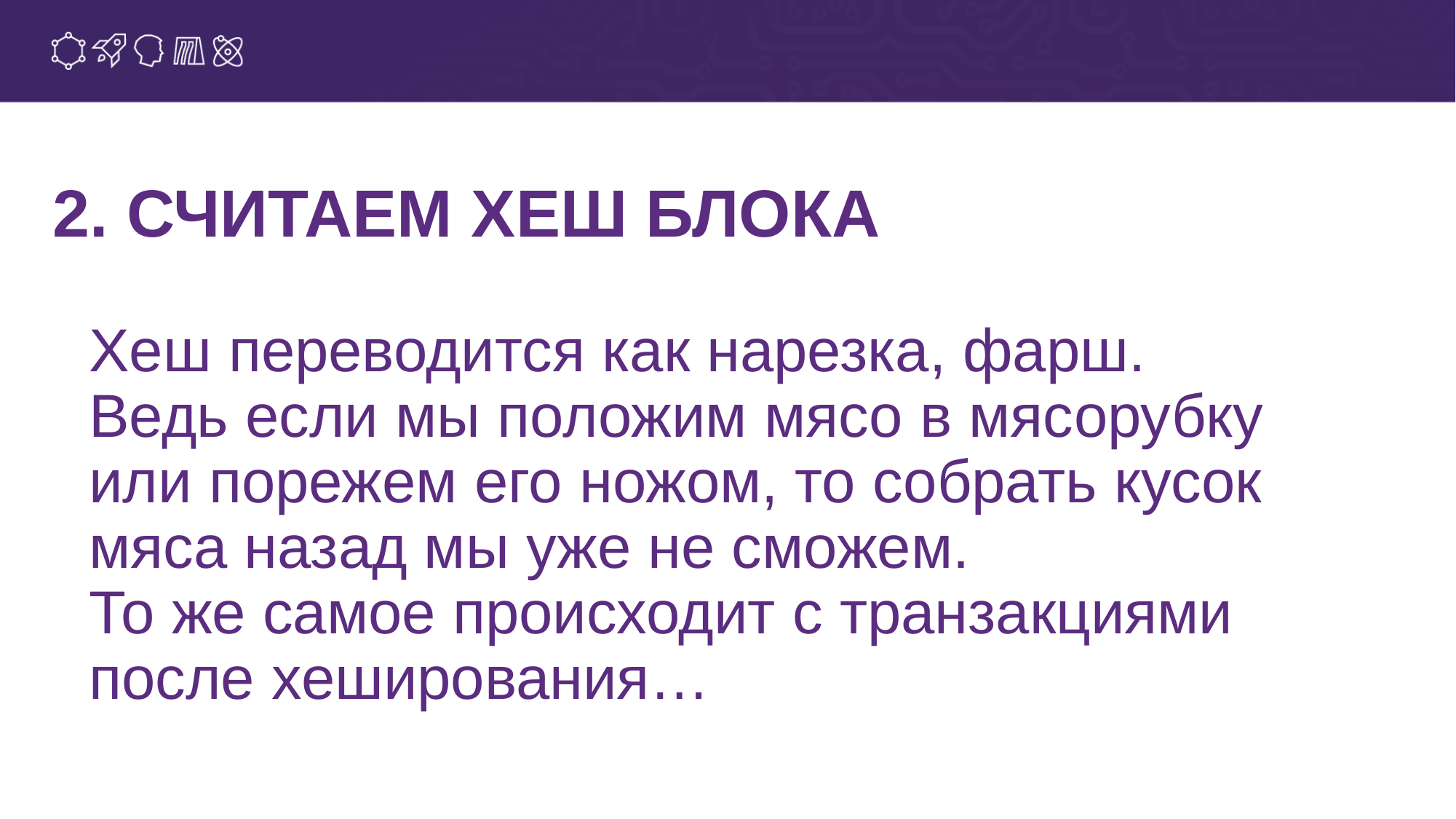

# 2. СЧИТАЕМ ХЕШ БЛОКА
Хеш переводится как нарезка, фарш.
Ведь если мы положим мясо в мясорубку или порежем его ножом, то собрать кусок мяса назад мы уже не сможем.
То же самое происходит с транзакциями после хеширования…